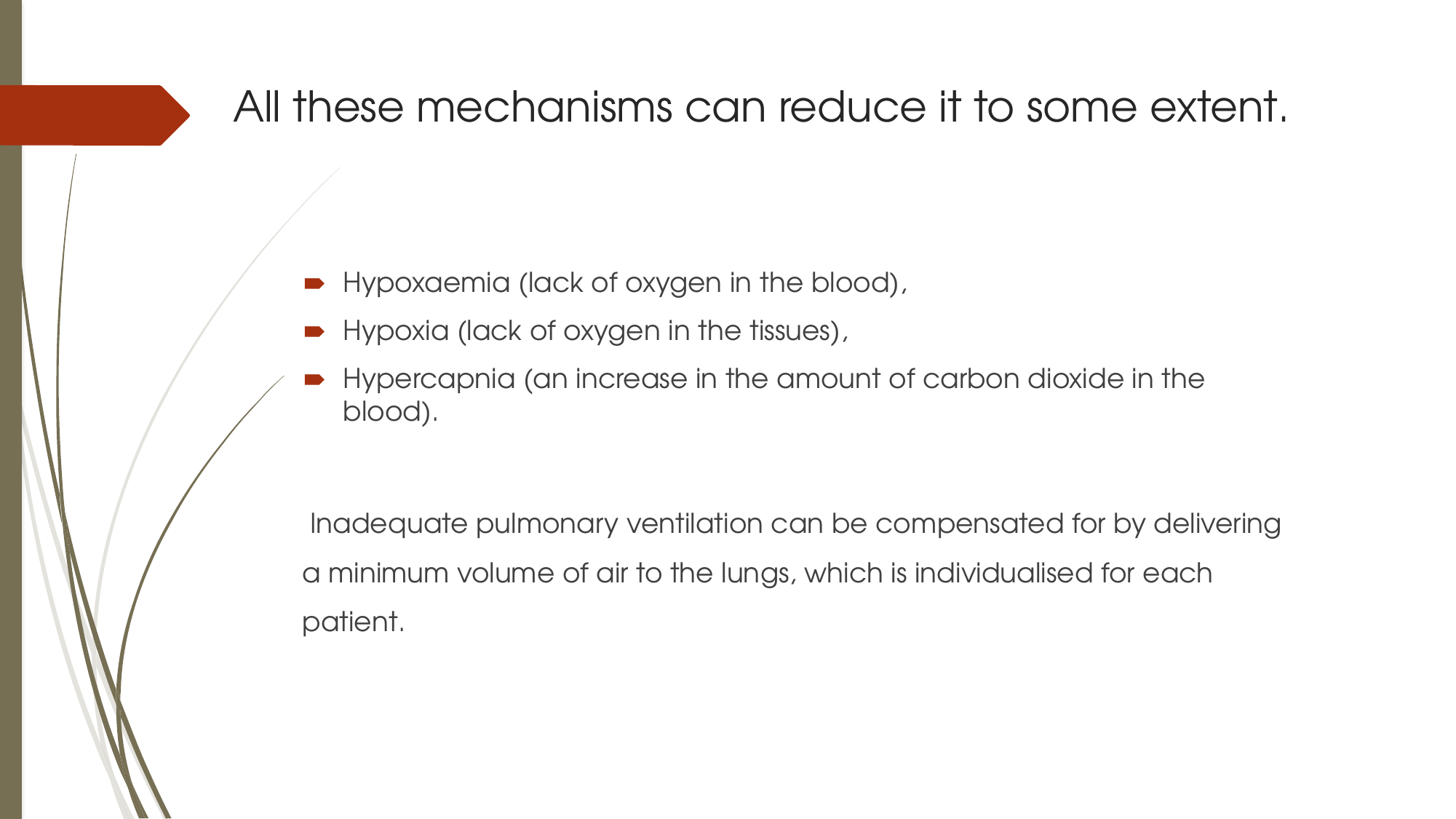

All these mechanisms can reduce it to some extent.
Hypoxaemia (lack of oxygen in the blood),
Hypoxia (lack of oxygen in the tissues),
Hypercapnia (an increase in the amount of carbon dioxide in the blood).

 Inadequate pulmonary ventilation can be compensated for by delivering a minimum volume of air to the lungs, which is individualised for each patient.